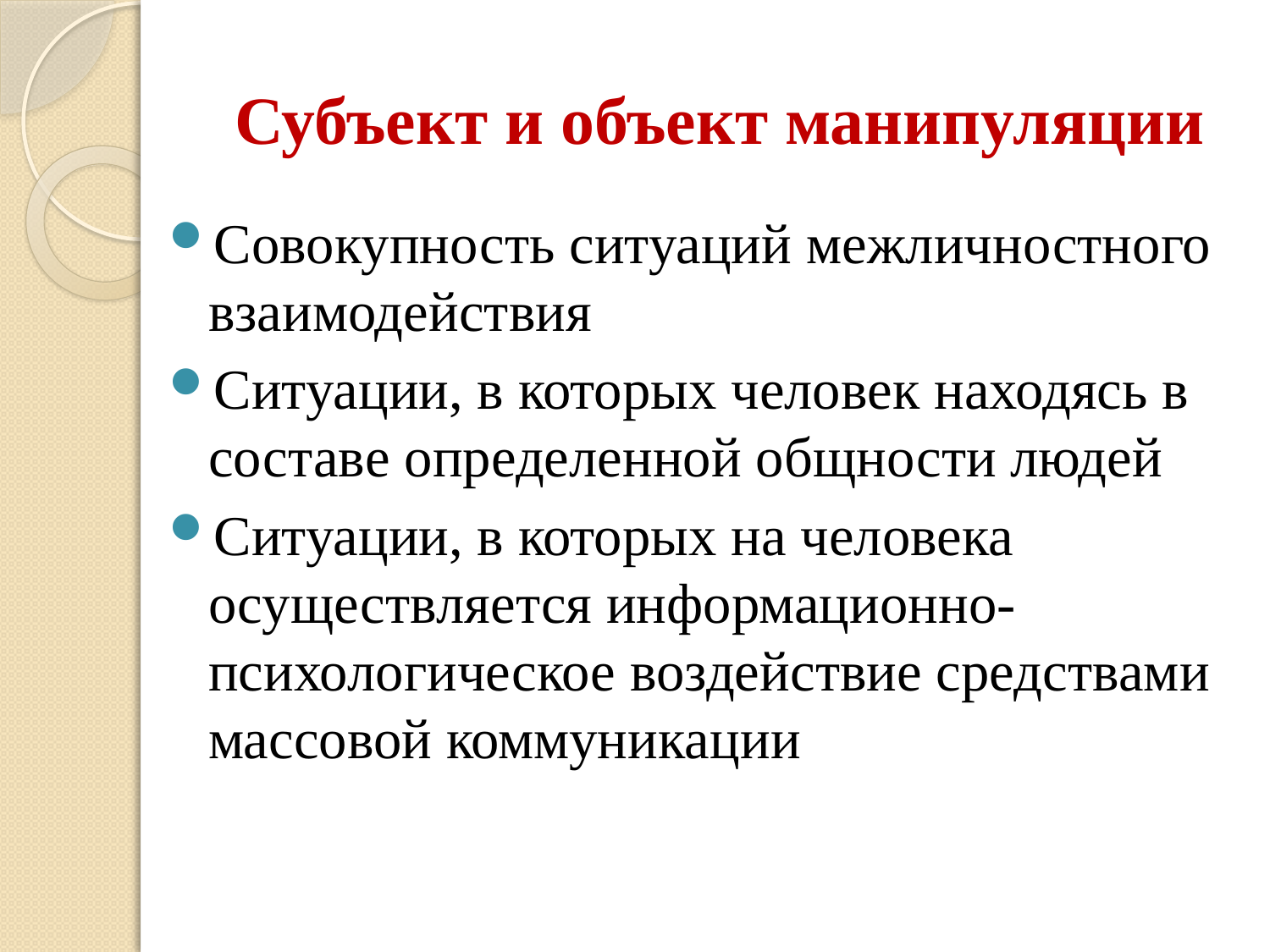

# Субъект и объект манипуляции
Совокупность ситуаций межличностного взаимодействия
Ситуации, в которых человек находясь в составе определенной общности людей
Ситуации, в которых на человека осуществляется информационно-психологическое воздействие средствами массовой коммуникации